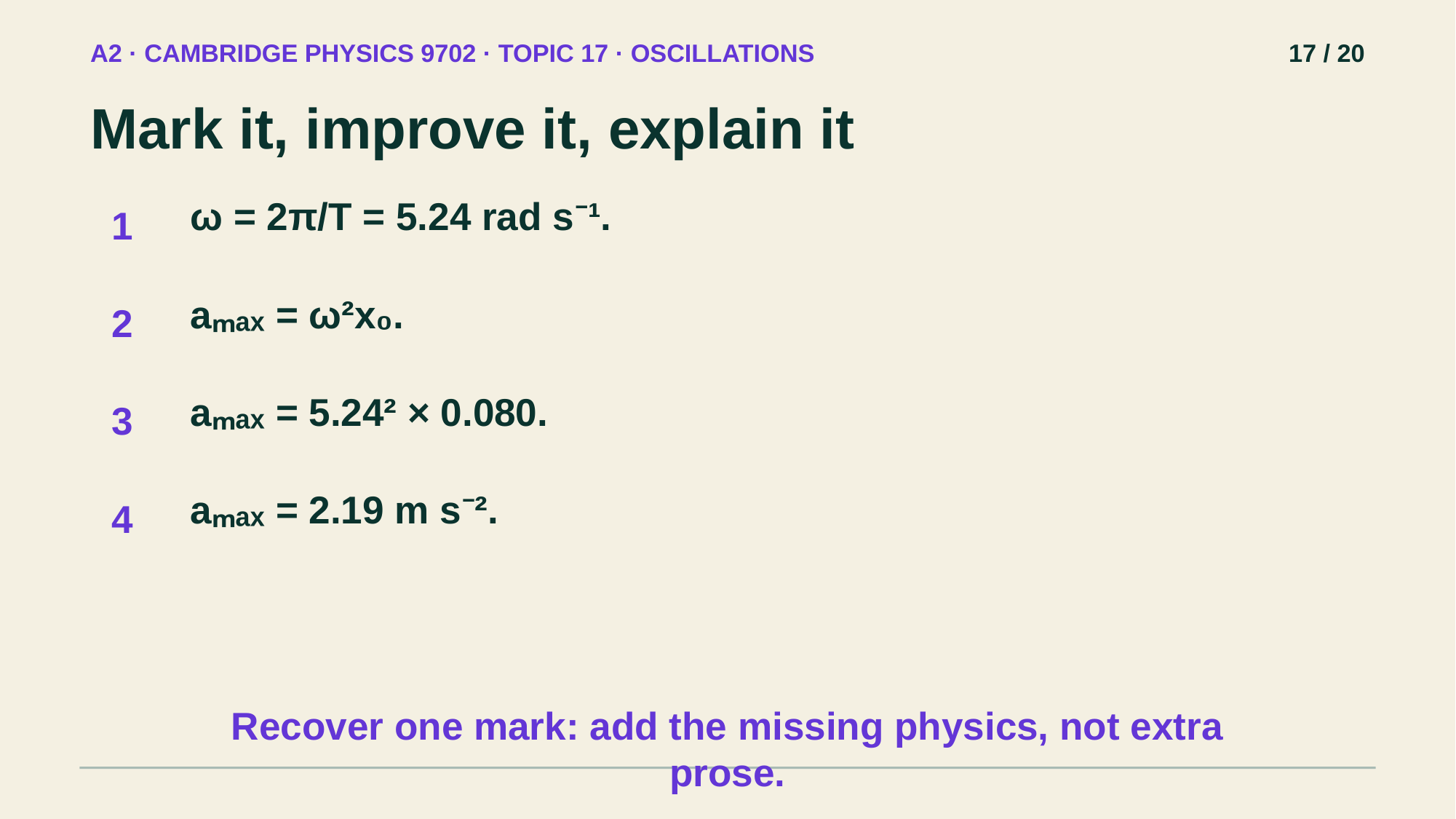

A2 · CAMBRIDGE PHYSICS 9702 · TOPIC 17 · OSCILLATIONS
17 / 20
Mark it, improve it, explain it
ω = 2π/T = 5.24 rad s⁻¹.
1
aₘₐₓ = ω²x₀.
2
aₘₐₓ = 5.24² × 0.080.
3
aₘₐₓ = 2.19 m s⁻².
4
Recover one mark: add the missing physics, not extra prose.